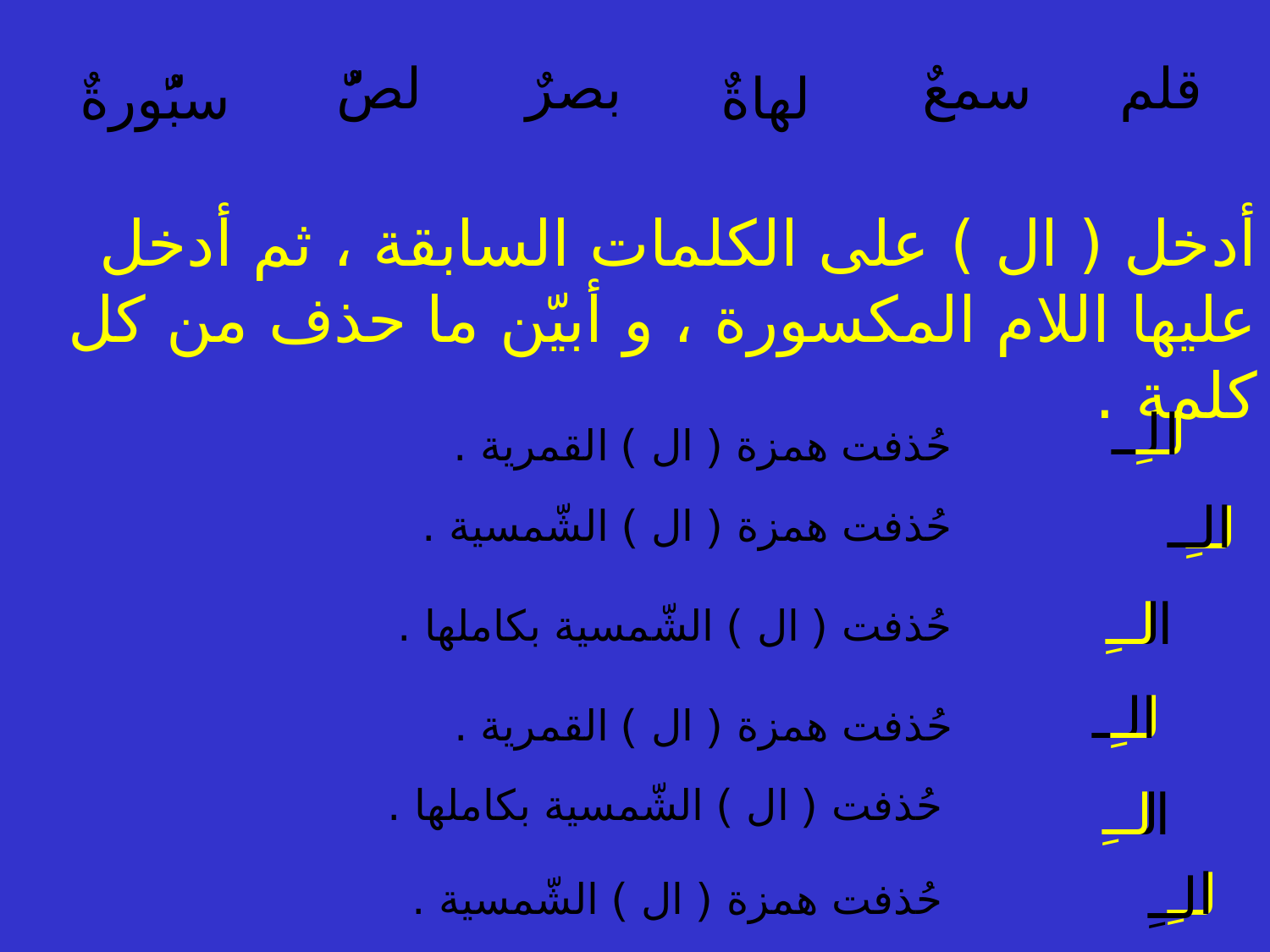

لصٌّ
بصرٌ
سمعٌ
قلم
لهاةٌ
سبُّورةٌ
أدخل ( ال ) على الكلمات السابقة ، ثم أدخل عليها اللام المكسورة ، و أبيّن ما حذف من كل كلمة .
لــ
لــِ
ا
حُذفت همزة ( ال ) القمرية .
لــ
ا
لــِ
حُذفت همزة ( ال ) الشّمسية .
لــ
لــِ
ا
حُذفت ( ال ) الشّمسية بكاملها .
لــ
لــِ
ا
حُذفت همزة ( ال ) القمرية .
حُذفت ( ال ) الشّمسية بكاملها .
لــِ
لــ
ا
ا
لــِ
لــِ
حُذفت همزة ( ال ) الشّمسية .